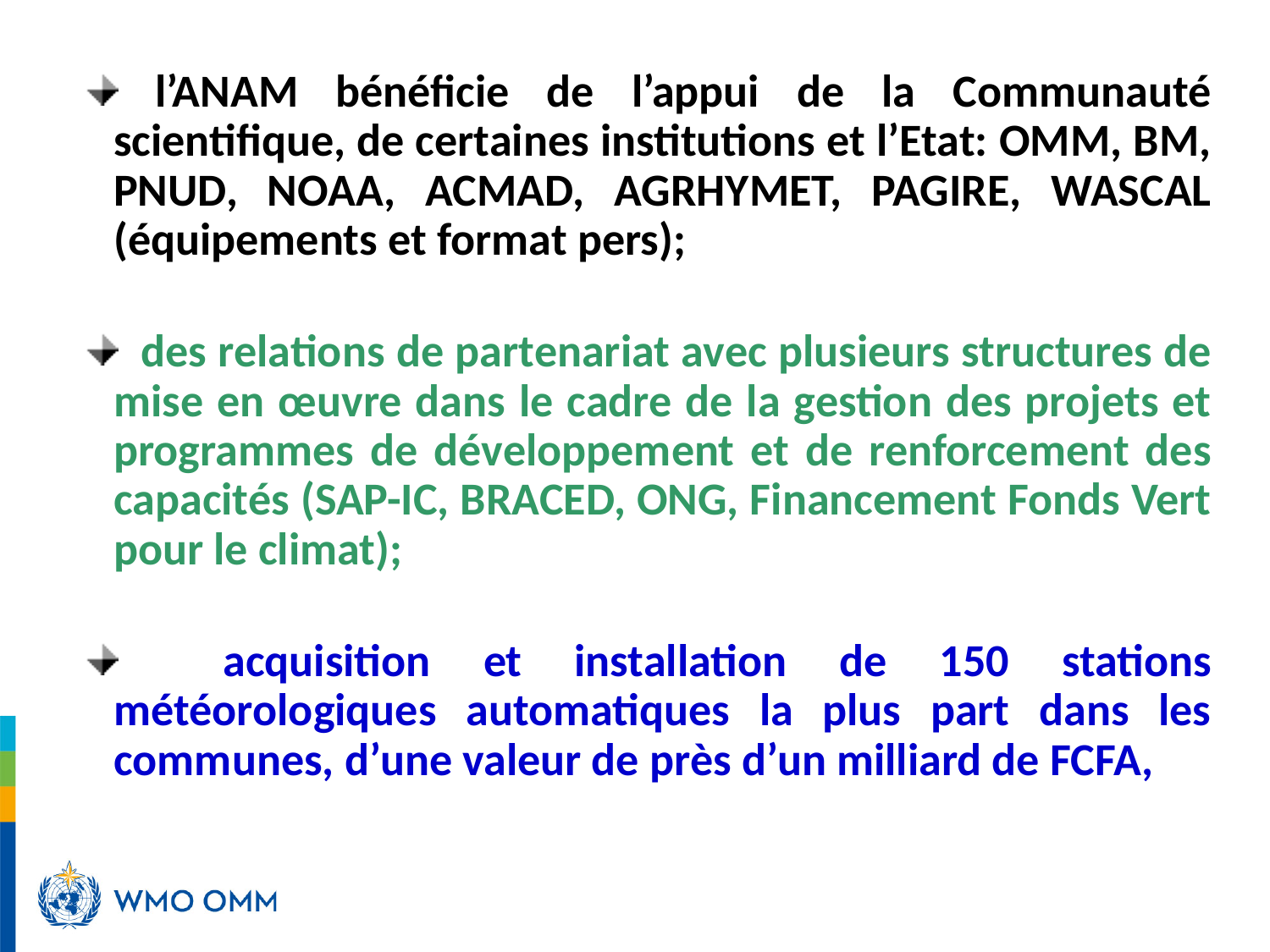

l’ANAM bénéficie de l’appui de la Communauté scientifique, de certaines institutions et l’Etat: OMM, BM, PNUD, NOAA, ACMAD, AGRHYMET, PAGIRE, WASCAL (équipements et format pers);

  des relations de partenariat avec plusieurs structures de mise en œuvre dans le cadre de la gestion des projets et programmes de développement et de renforcement des capacités (SAP-IC, BRACED, ONG, Financement Fonds Vert pour le climat);

  acquisition et installation de 150 stations météorologiques automatiques la plus part dans les communes, d’une valeur de près d’un milliard de FCFA,